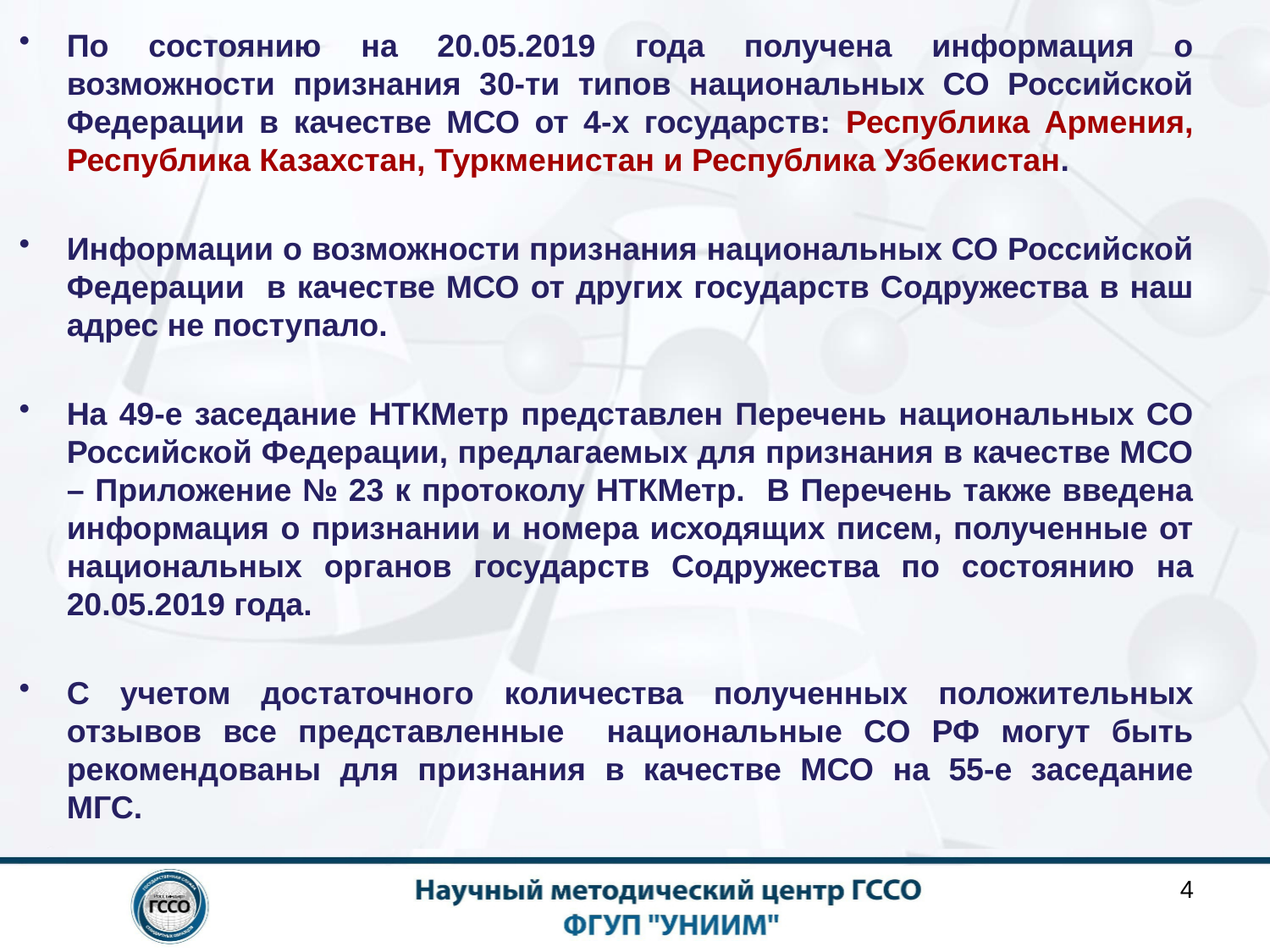

По состоянию на 20.05.2019 года получена информация о возможности признания 30-ти типов национальных СО Российской Федерации в качестве МСО от 4-х государств: Республика Армения, Республика Казахстан, Туркменистан и Республика Узбекистан.

Информации о возможности признания национальных СО Российской Федерации  в качестве МСО от других государств Содружества в наш адрес не поступало.

На 49-е заседание НТКМетр представлен Перечень национальных СО Российской Федерации, предлагаемых для признания в качестве МСО – Приложение № 23 к протоколу НТКМетр.  В Перечень также введена информация о признании и номера исходящих писем, полученные от национальных органов государств Содружества по состоянию на 20.05.2019 года.

С учетом достаточного количества полученных положительных отзывов все представленные  национальные СО РФ могут быть рекомендованы для признания в качестве МСО на 55-е заседание МГС.

4